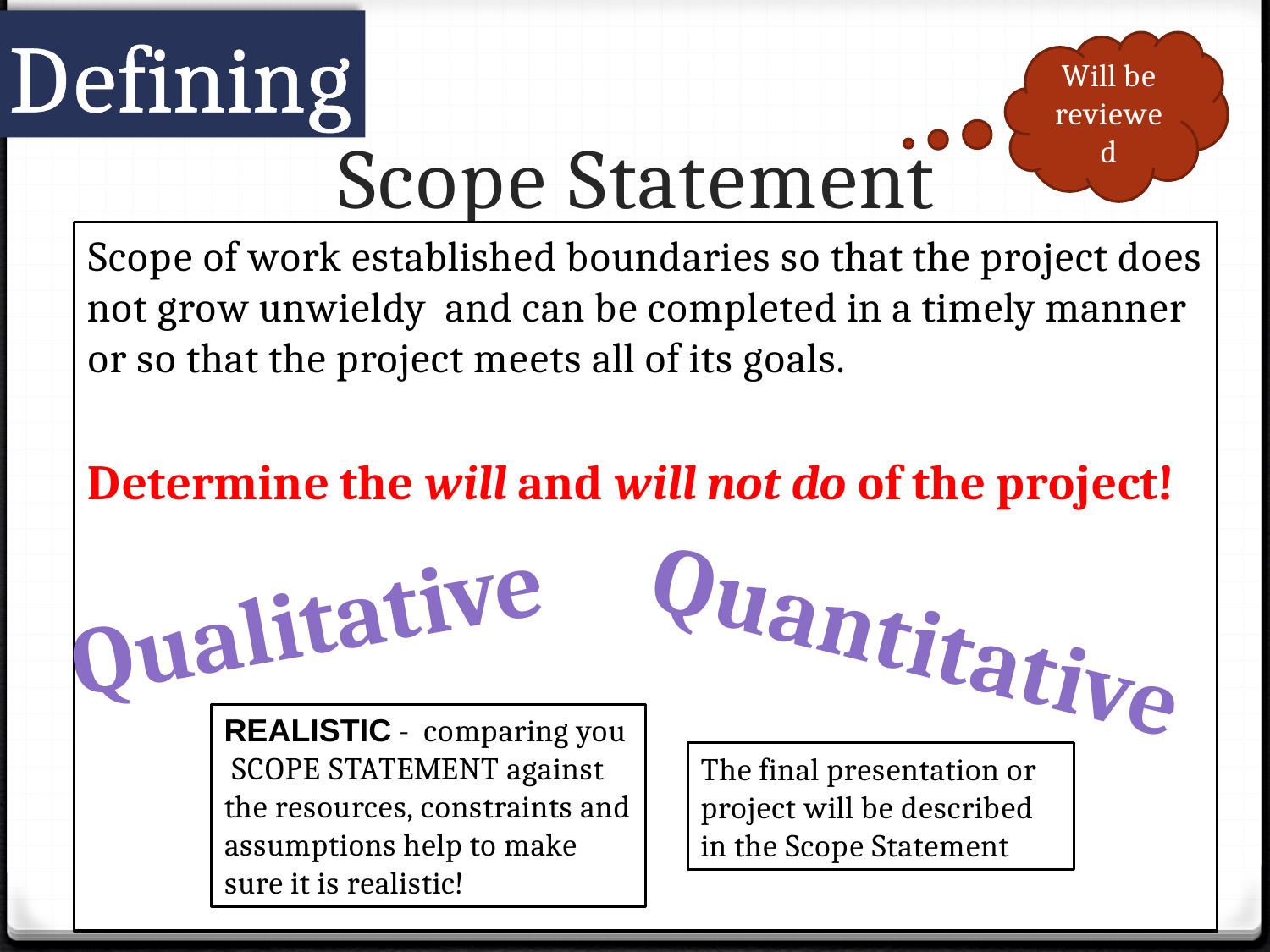

Defining
Will be reviewed
# Scope Statement
Scope of work established boundaries so that the project does not grow unwieldy  and can be completed in a timely manner or so that the project meets all of its goals.

Determine the will and will not do of the project!

Qualitative
Quantitative
REALISTIC -  comparing you  SCOPE STATEMENT against the resources, constraints and assumptions help to make sure it is realistic!
The final presentation or project will be described in the Scope Statement